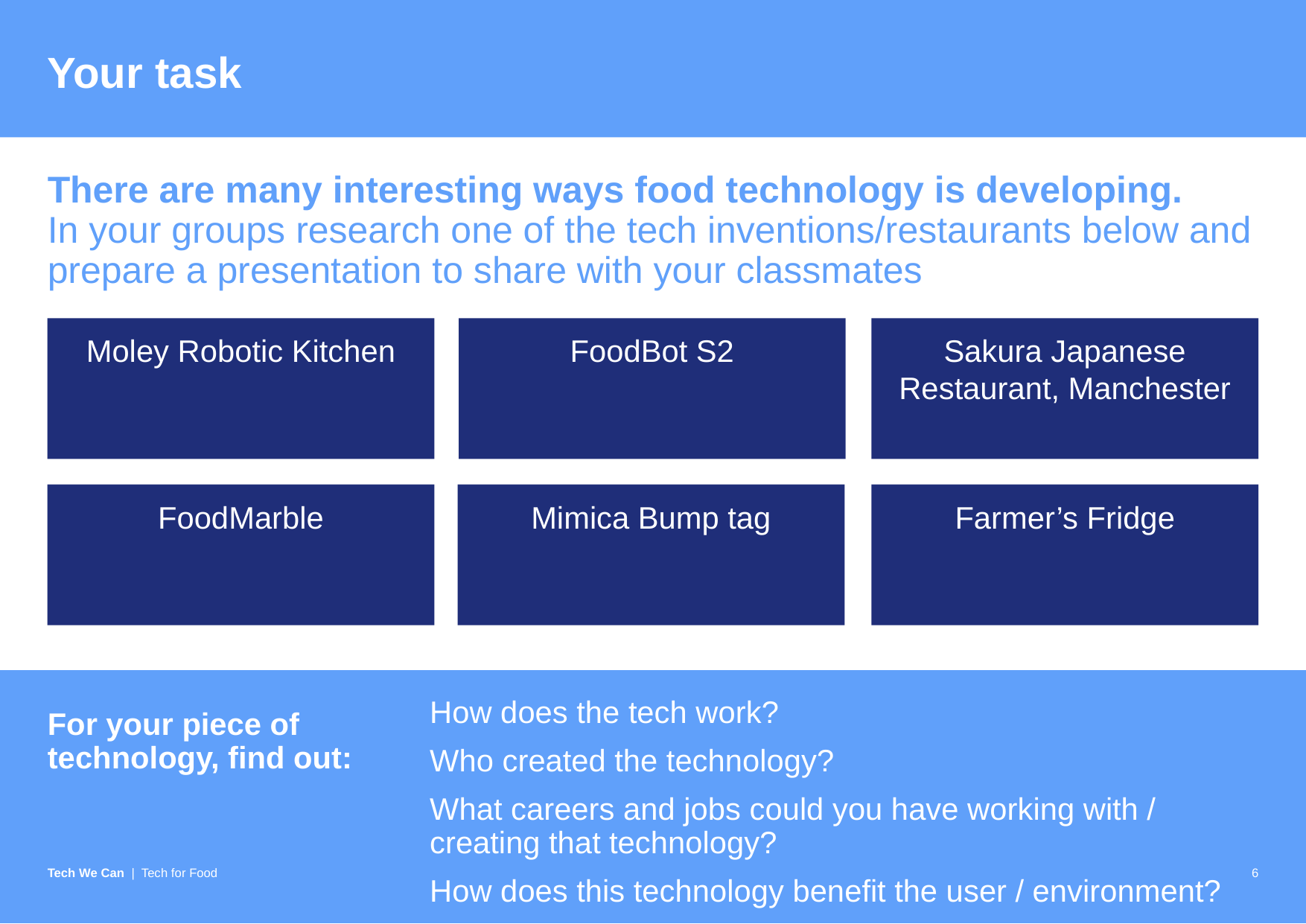

# Your task

There are many interesting ways food technology is developing.
In your groups research one of the tech inventions/restaurants below and prepare a presentation to share with your classmates
Moley Robotic Kitchen
FoodBot S2
Sakura Japanese Restaurant, Manchester
FoodMarble
Mimica Bump tag
Farmer’s Fridge
How does the tech work?
Who created the technology?
What careers and jobs could you have working with / creating that technology?
How does this technology benefit the user / environment?
For your piece of technology, find out:
Tech We Can  |  Tech for Food
6